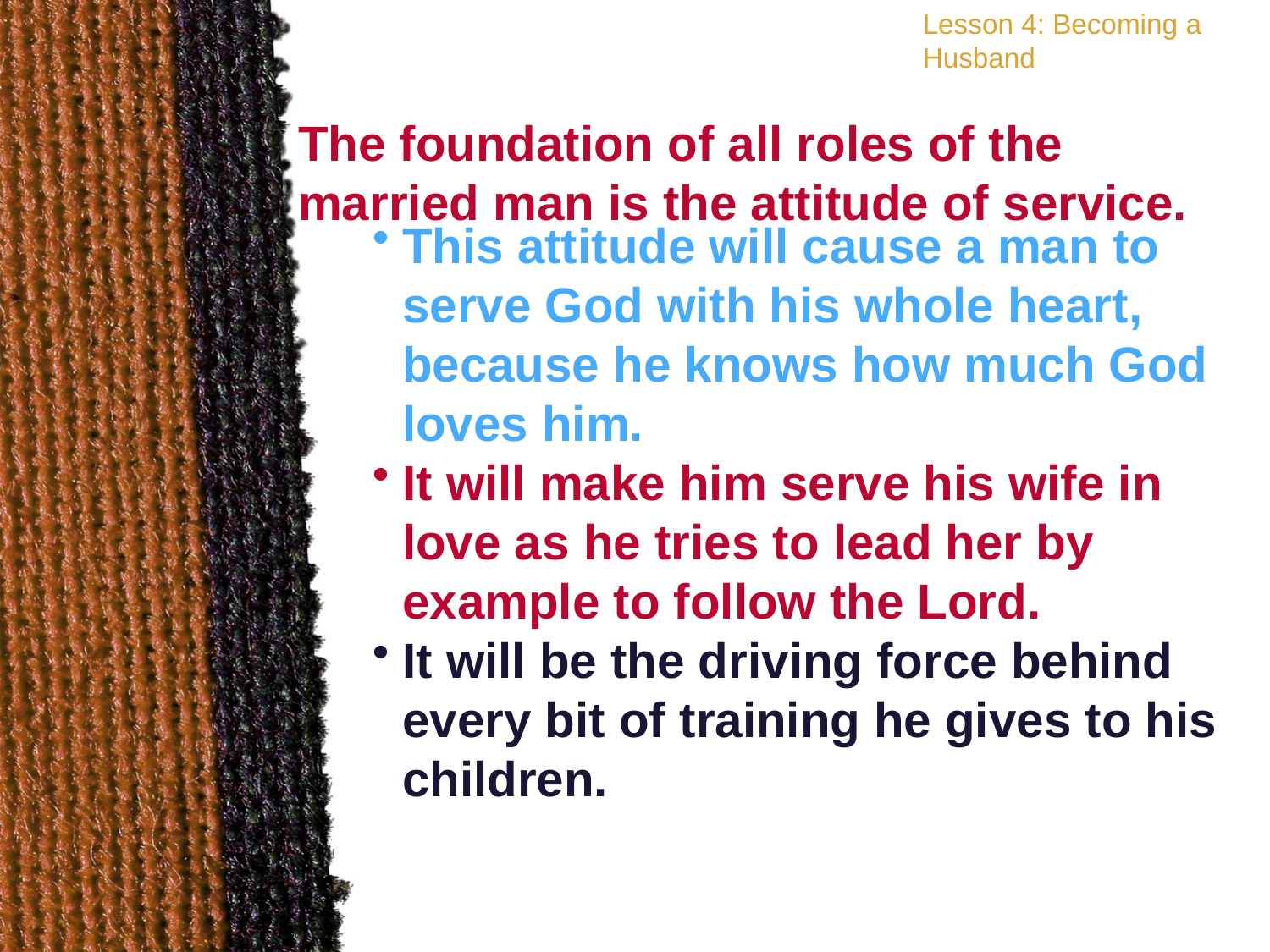

Lesson 4: Becoming a Husband
The foundation of all roles of the married man is the attitude of service.
This attitude will cause a man to serve God with his whole heart, because he knows how much God loves him.
It will make him serve his wife in love as he tries to lead her by example to follow the Lord.
It will be the driving force behind every bit of training he gives to his children.